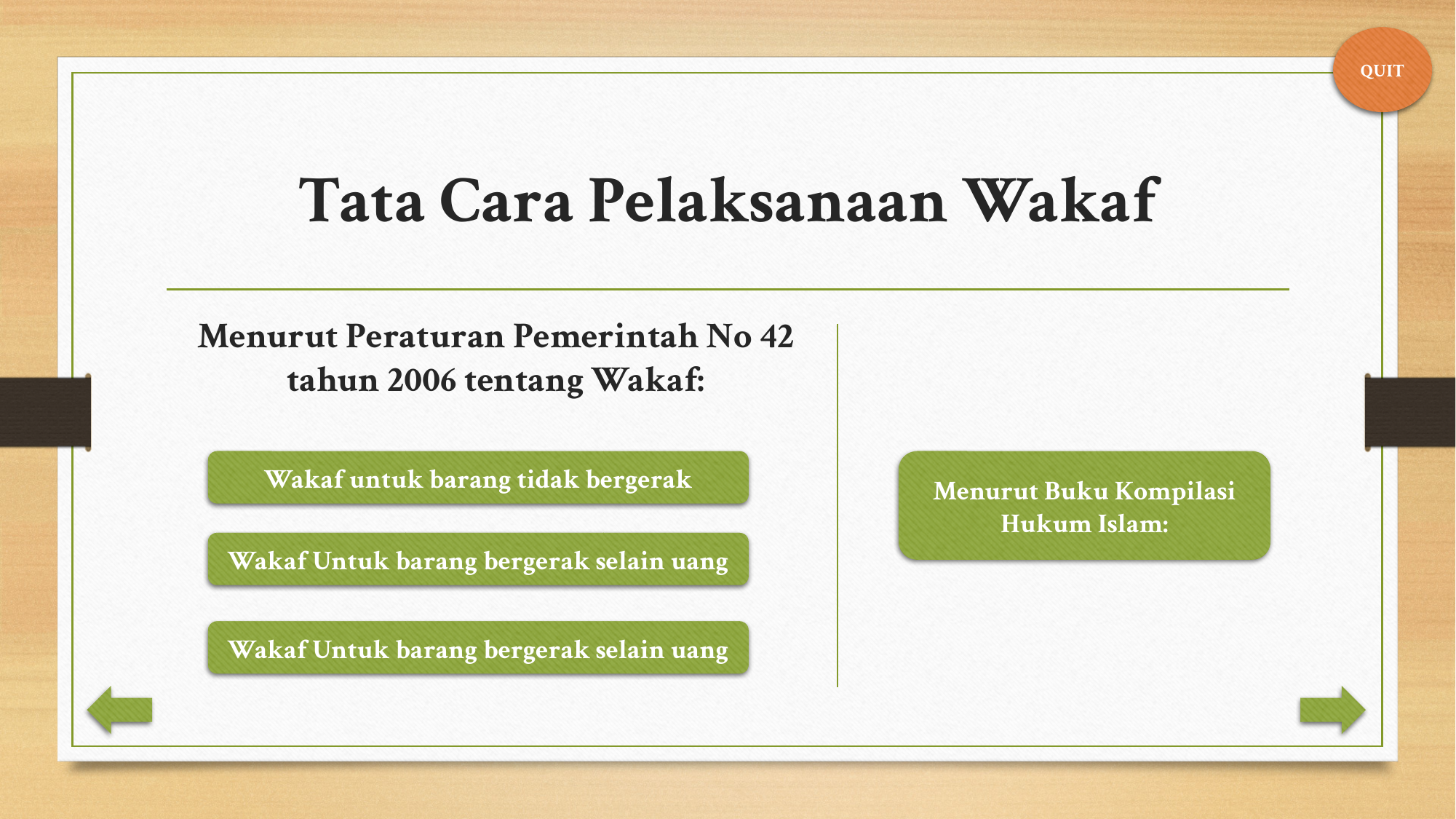

QUIT
# Tata Cara Pelaksanaan Wakaf
Menurut Peraturan Pemerintah No 42 tahun 2006 tentang Wakaf:
Wakaf untuk barang tidak bergerak
Menurut Buku Kompilasi Hukum Islam:
Wakaf Untuk barang bergerak selain uang
Wakaf Untuk barang bergerak selain uang